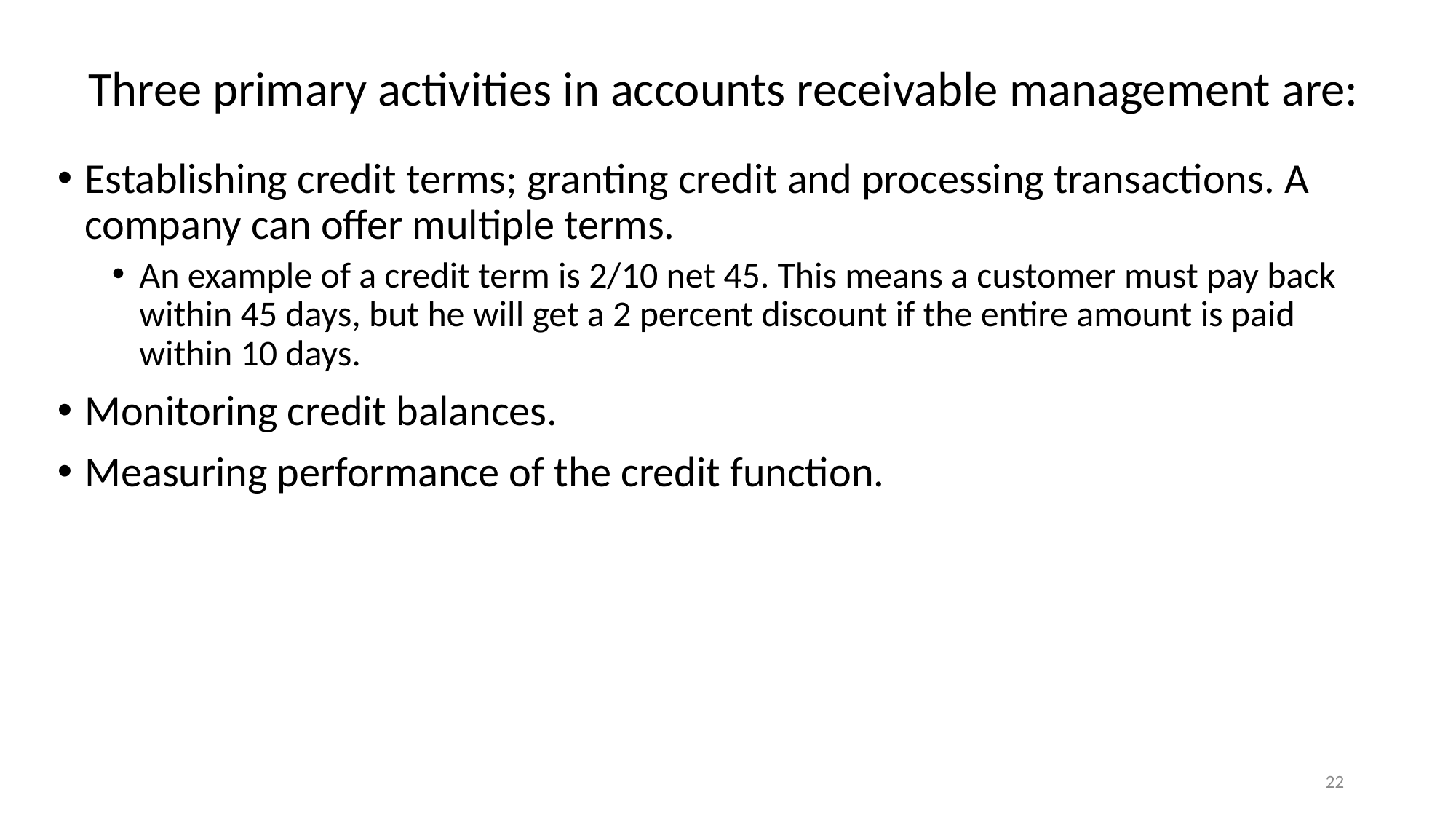

# Three primary activities in accounts receivable management are:
Establishing credit terms; granting credit and processing transactions. A company can offer multiple terms.
An example of a credit term is 2/10 net 45. This means a customer must pay back within 45 days, but he will get a 2 percent discount if the entire amount is paid within 10 days.
Monitoring credit balances.
Measuring performance of the credit function.
22